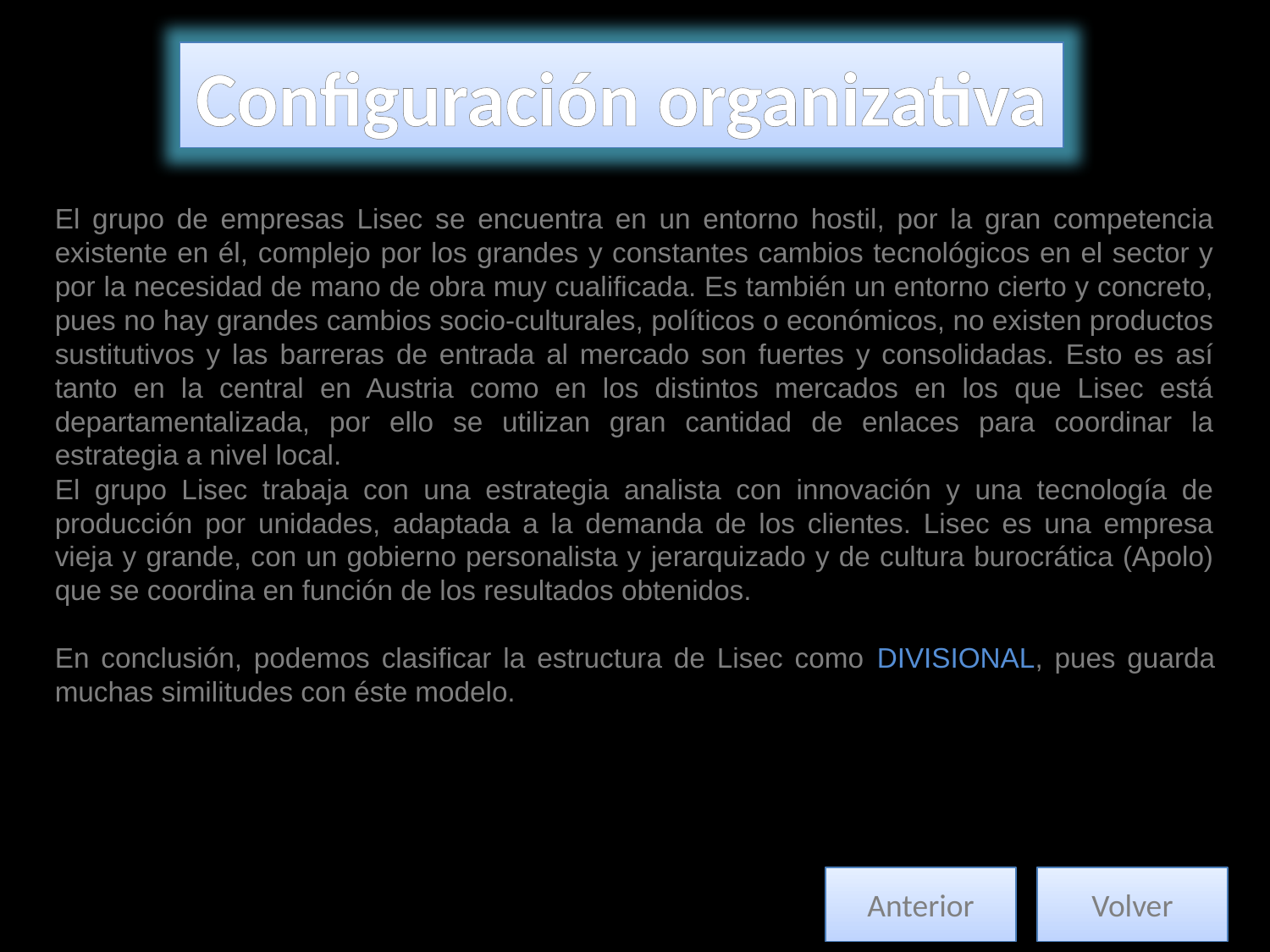

El grupo de empresas Lisec se encuentra en un entorno hostil, por la gran competencia existente en él, complejo por los grandes y constantes cambios tecnológicos en el sector y por la necesidad de mano de obra muy cualificada. Es también un entorno cierto y concreto, pues no hay grandes cambios socio-culturales, políticos o económicos, no existen productos sustitutivos y las barreras de entrada al mercado son fuertes y consolidadas. Esto es así tanto en la central en Austria como en los distintos mercados en los que Lisec está departamentalizada, por ello se utilizan gran cantidad de enlaces para coordinar la estrategia a nivel local.
El grupo Lisec trabaja con una estrategia analista con innovación y una tecnología de producción por unidades, adaptada a la demanda de los clientes. Lisec es una empresa vieja y grande, con un gobierno personalista y jerarquizado y de cultura burocrática (Apolo) que se coordina en función de los resultados obtenidos.

En conclusión, podemos clasificar la estructura de Lisec como DIVISIONAL, pues guarda muchas similitudes con éste modelo.

Configuración organizativa
Anterior
Volver